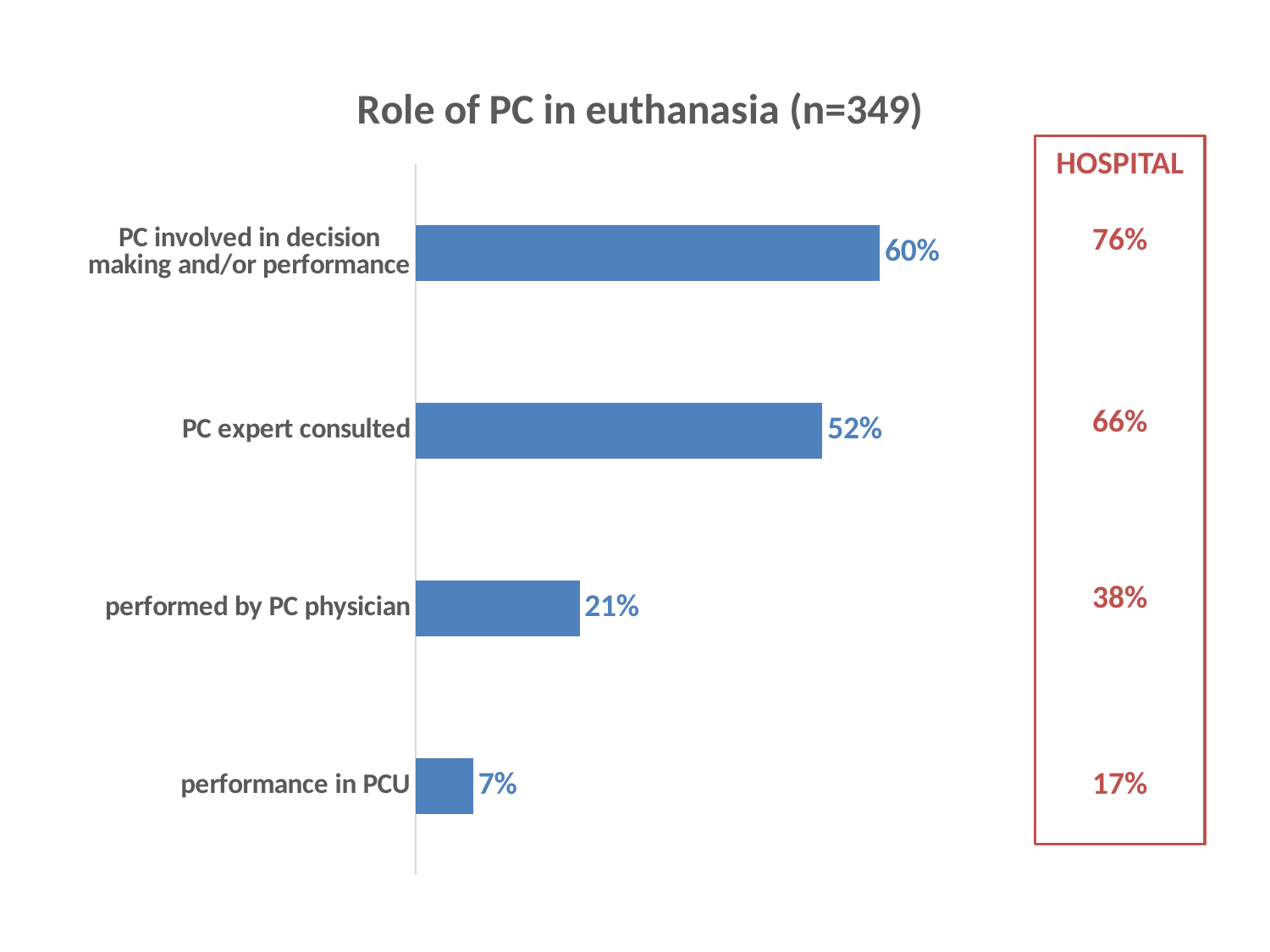

#

### Chart: Role of PC in euthanasia (n=349)

| Category | Overall |
|---|---|
| performance in PCU | 0.074 |
| performed by PC physician | 0.211 |
| PC expert consulted | 0.524 |
| PC involved in decision making and/or performance | 0.598 |
HOSPITAL

76%

66%

38%

17%